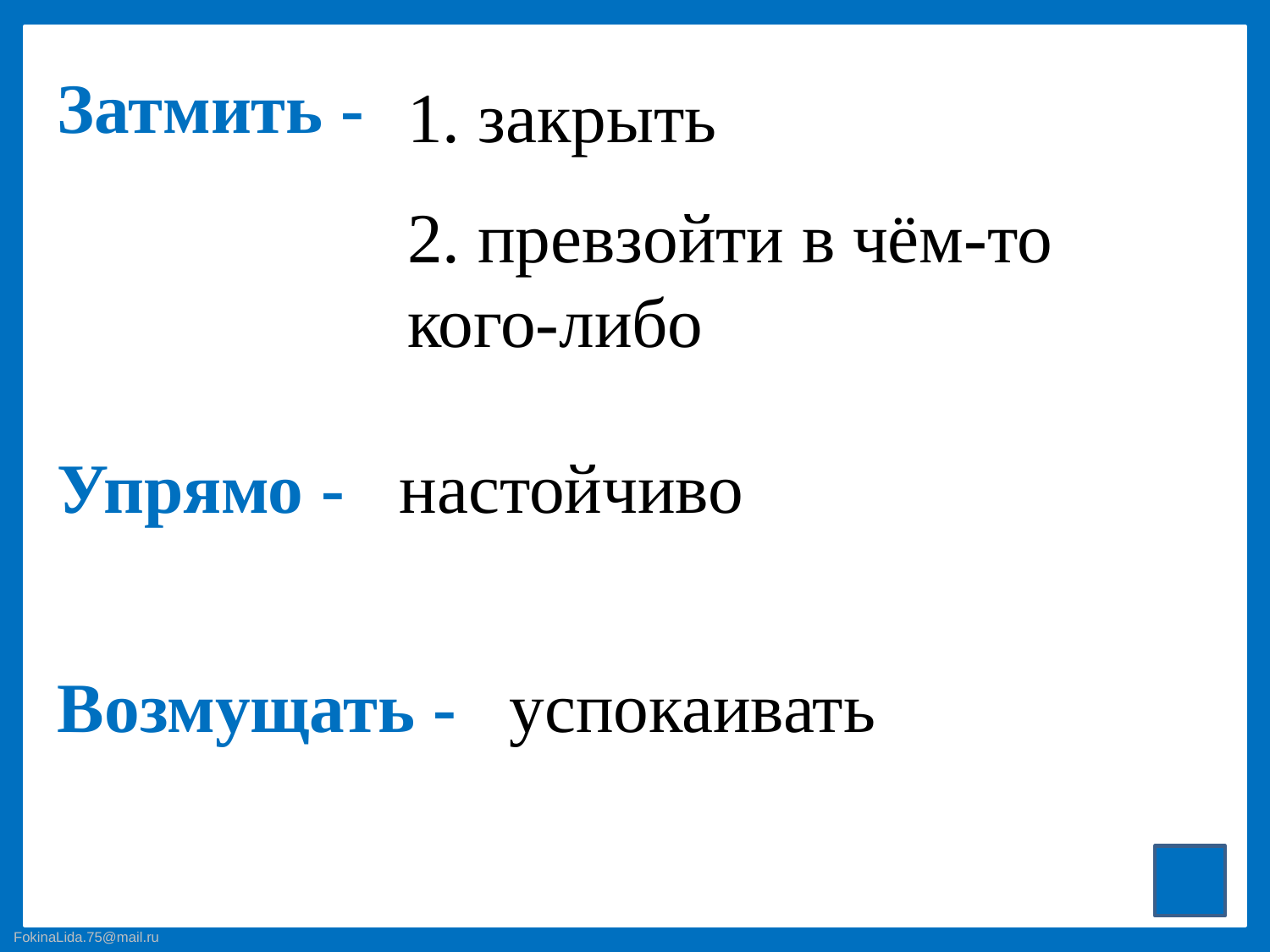

Затмить -
1. закрыть
2. превзойти в чём-то кого-либо
Упрямо -
настойчиво
Возмущать -
успокаивать